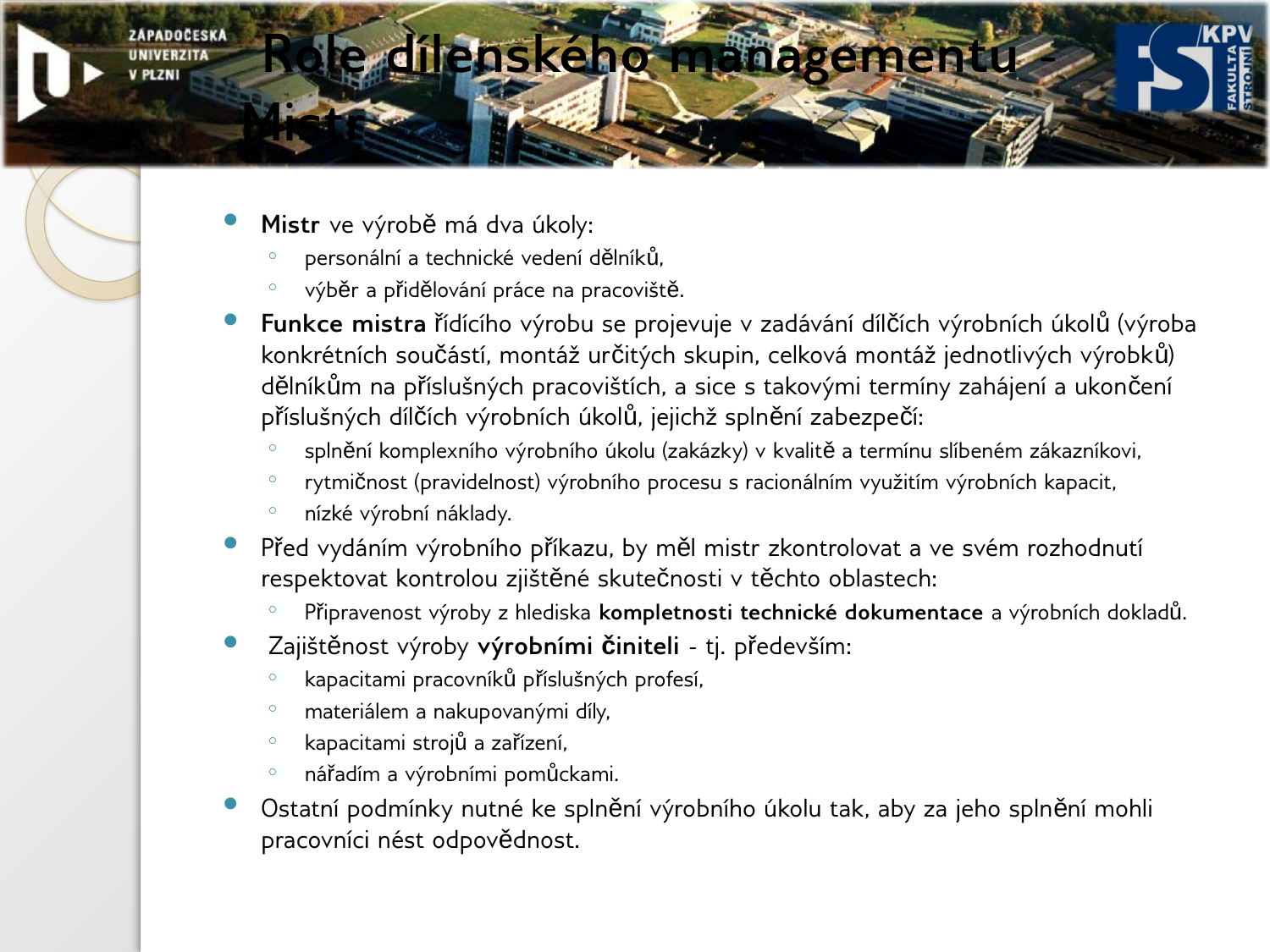

# Role dílenského managementu - Mistr
Mistr ve výrobě má dva úkoly:
 personální a technické vedení dělníků,
 výběr a přidělování práce na pracoviště.
Funkce mistra řídícího výrobu se projevuje v zadávání dílčích výrobních úkolů (výroba konkrétních součástí, montáž určitých skupin, celková montáž jednotlivých výrobků) dělníkům na příslušných pracovištích, a sice s takovými termíny zahájení a ukončení příslušných dílčích výrobních úkolů, jejichž splnění zabezpečí:
 splnění komplexního výrobního úkolu (zakázky) v kvalitě a termínu slíbeném zákazníkovi,
 rytmičnost (pravidelnost) výrobního procesu s racionálním využitím výrobních kapacit,
 nízké výrobní náklady.
Před vydáním výrobního příkazu, by měl mistr zkontrolovat a ve svém rozhodnutí respektovat kontrolou zjištěné skutečnosti v těchto oblastech:
 Připravenost výroby z hlediska kompletnosti technické dokumentace a výrobních dokladů.
 Zajištěnost výroby výrobními činiteli - tj. především:
 kapacitami pracovníků příslušných profesí,
 materiálem a nakupovanými díly,
 kapacitami strojů a zařízení,
 nářadím a výrobními pomůckami.
Ostatní podmínky nutné ke splnění výrobního úkolu tak, aby za jeho splnění mohli pracovníci nést odpovědnost.